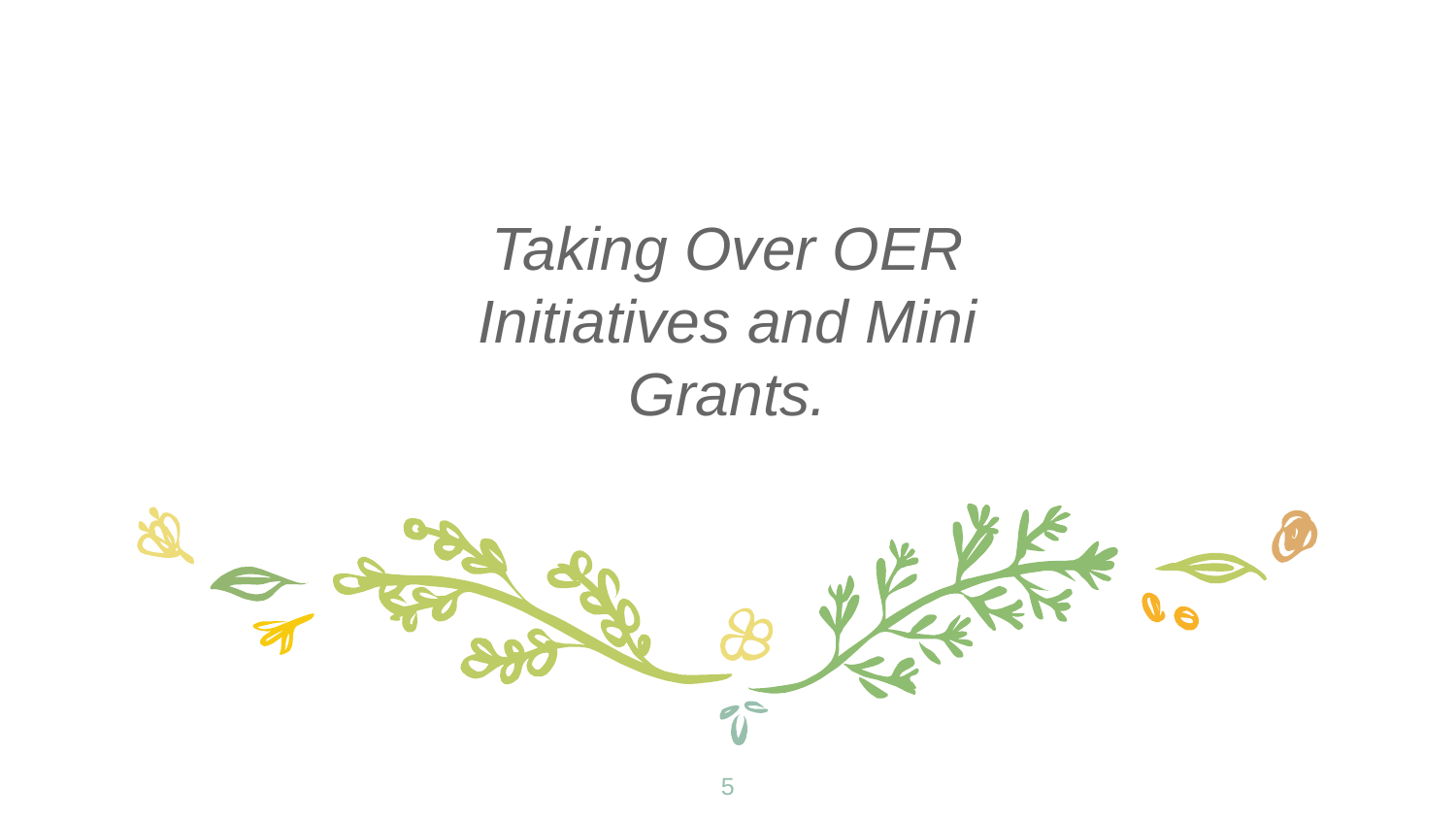

Taking Over OER Initiatives and Mini Grants.
5